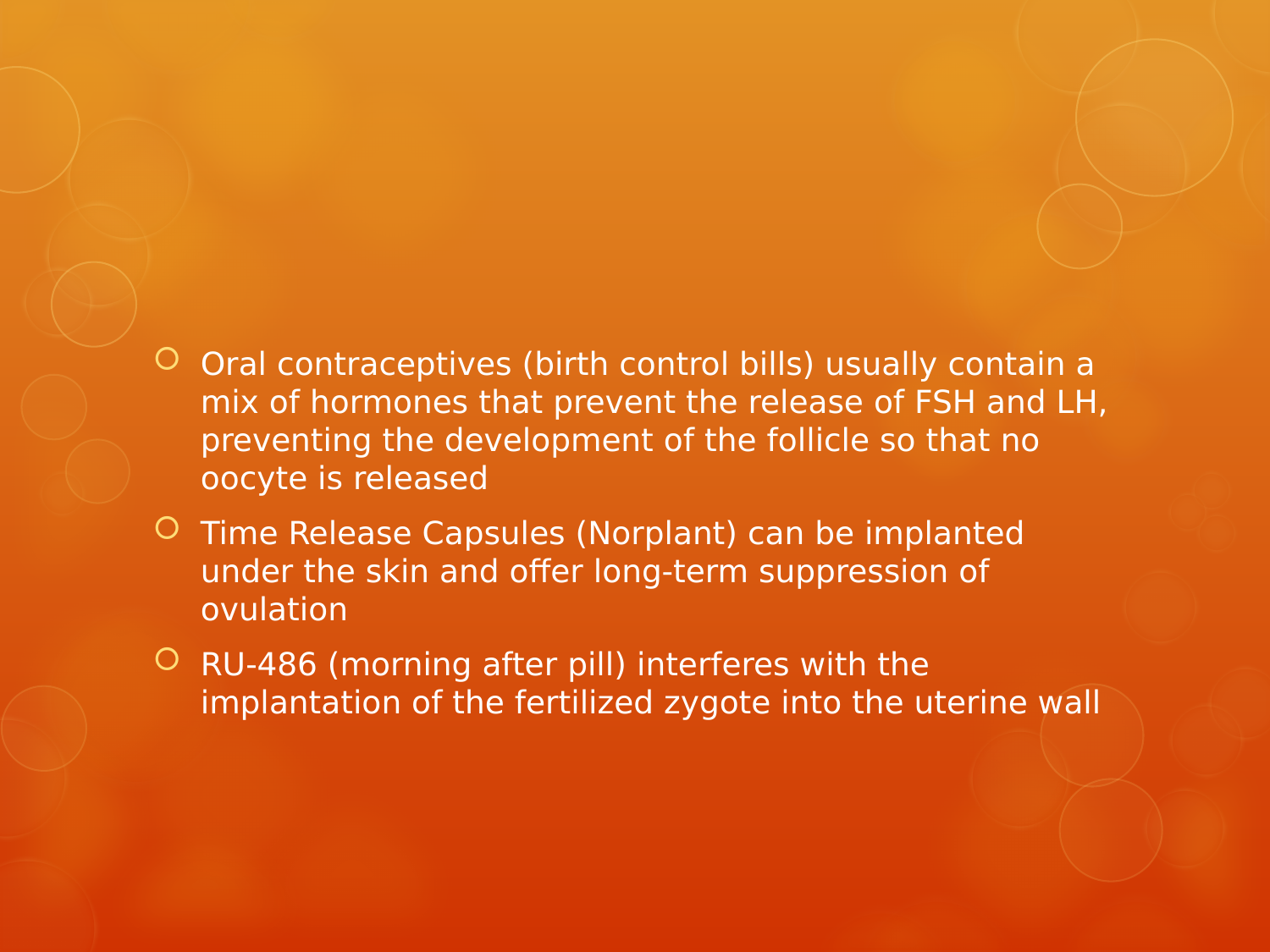

#
Oral contraceptives (birth control bills) usually contain a mix of hormones that prevent the release of FSH and LH, preventing the development of the follicle so that no oocyte is released
Time Release Capsules (Norplant) can be implanted under the skin and offer long-term suppression of ovulation
RU-486 (morning after pill) interferes with the implantation of the fertilized zygote into the uterine wall